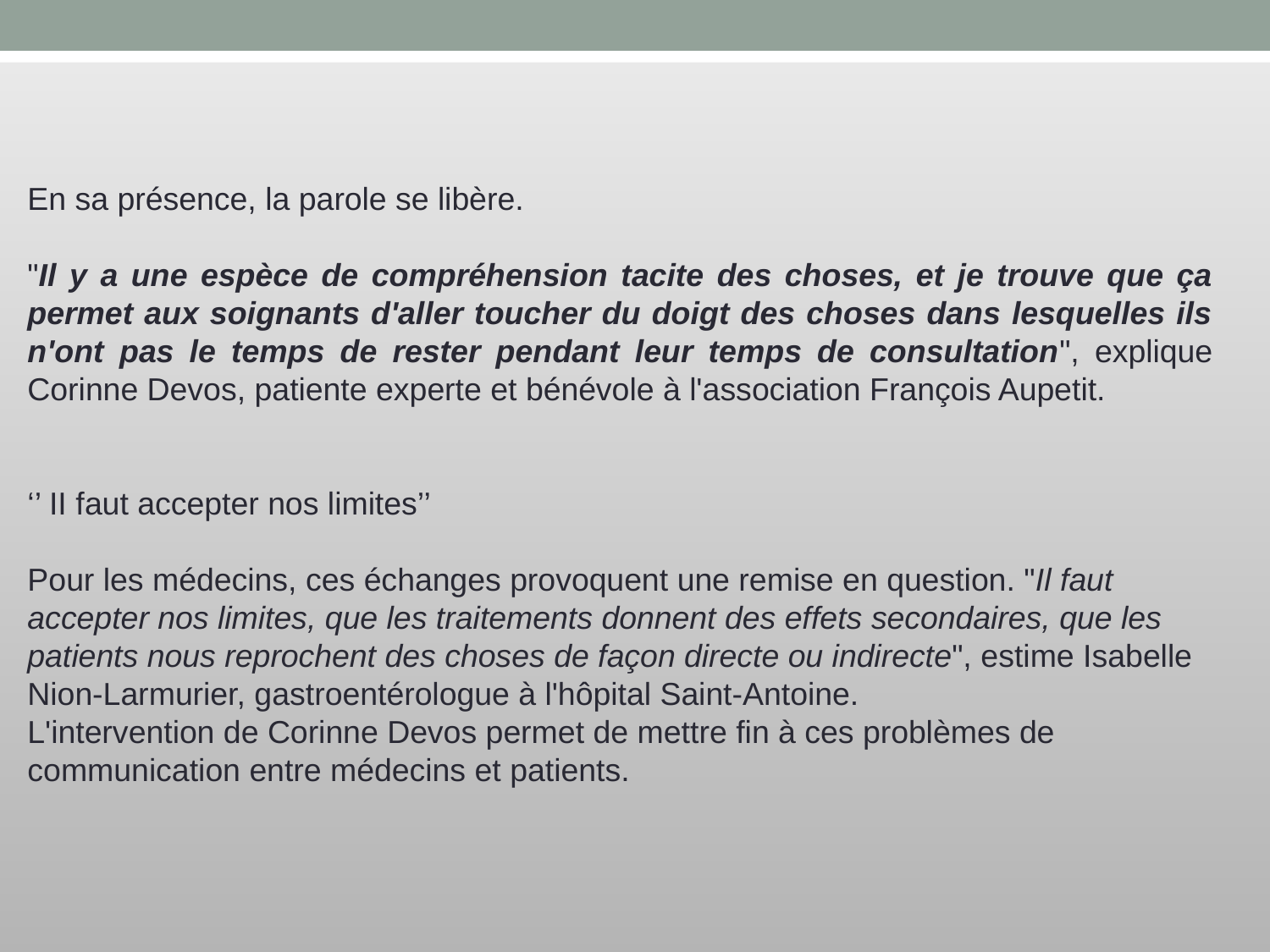

En sa présence, la parole se libère.

"Il y a une espèce de compréhension tacite des choses, et je trouve que ça permet aux soignants d'aller toucher du doigt des choses dans lesquelles ils n'ont pas le temps de rester pendant leur temps de consultation", explique Corinne Devos, patiente experte et bénévole à l'association François Aupetit.

‘’ II faut accepter nos limites’’

Pour les médecins, ces échanges provoquent une remise en question. "Il faut accepter nos limites, que les traitements donnent des effets secondaires, que les patients nous reprochent des choses de façon directe ou indirecte", estime Isabelle Nion-Larmurier, gastroentérologue à l'hôpital Saint-Antoine.
L'intervention de Corinne Devos permet de mettre fin à ces problèmes de communication entre médecins et patients.